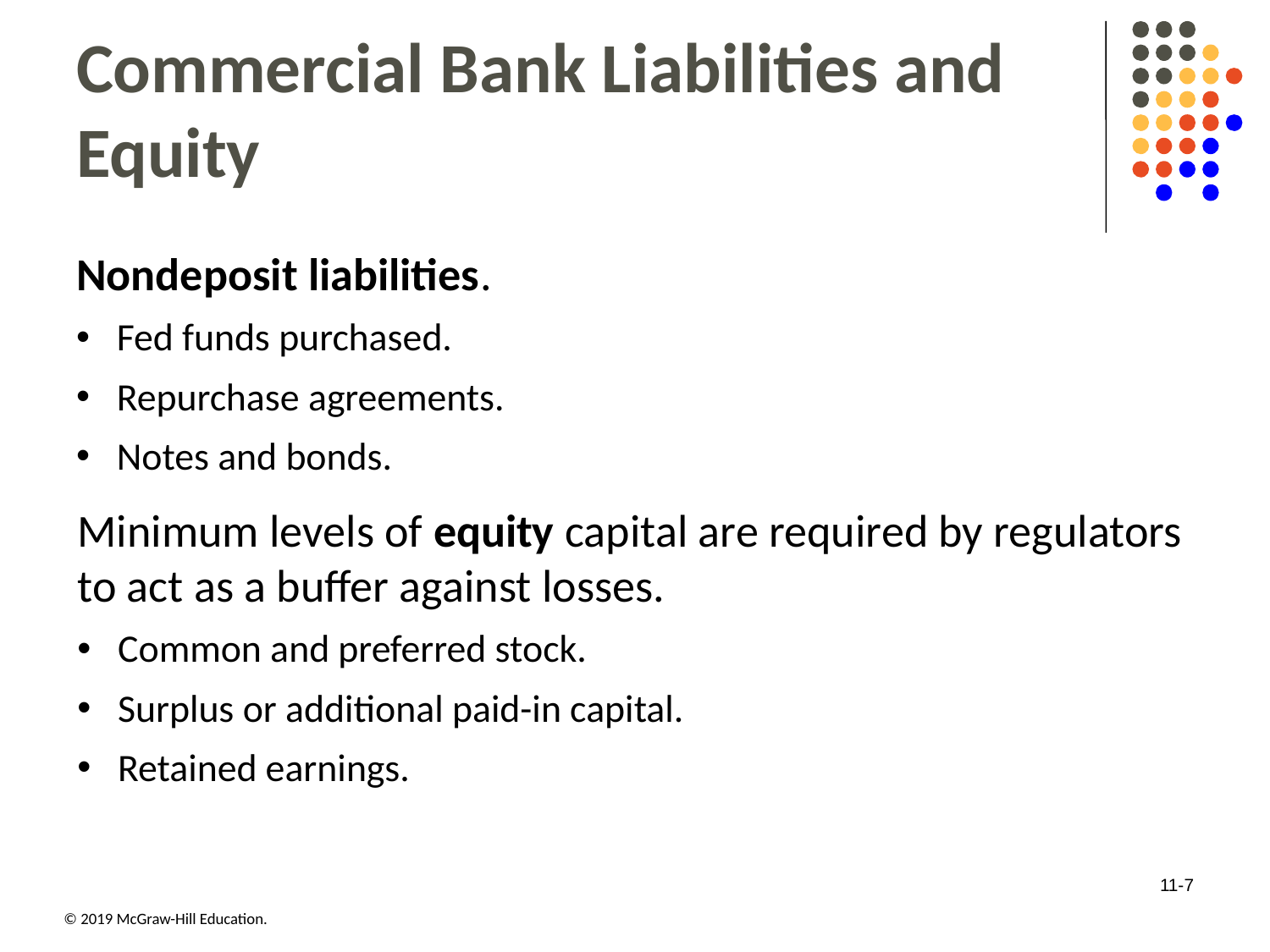

# Commercial Bank Liabilities and Equity
Nondeposit liabilities.
Fed funds purchased.
Repurchase agreements.
Notes and bonds.
Minimum levels of equity capital are required by regulators to act as a buffer against losses.
Common and preferred stock.
Surplus or additional paid-in capital.
Retained earnings.
11-7